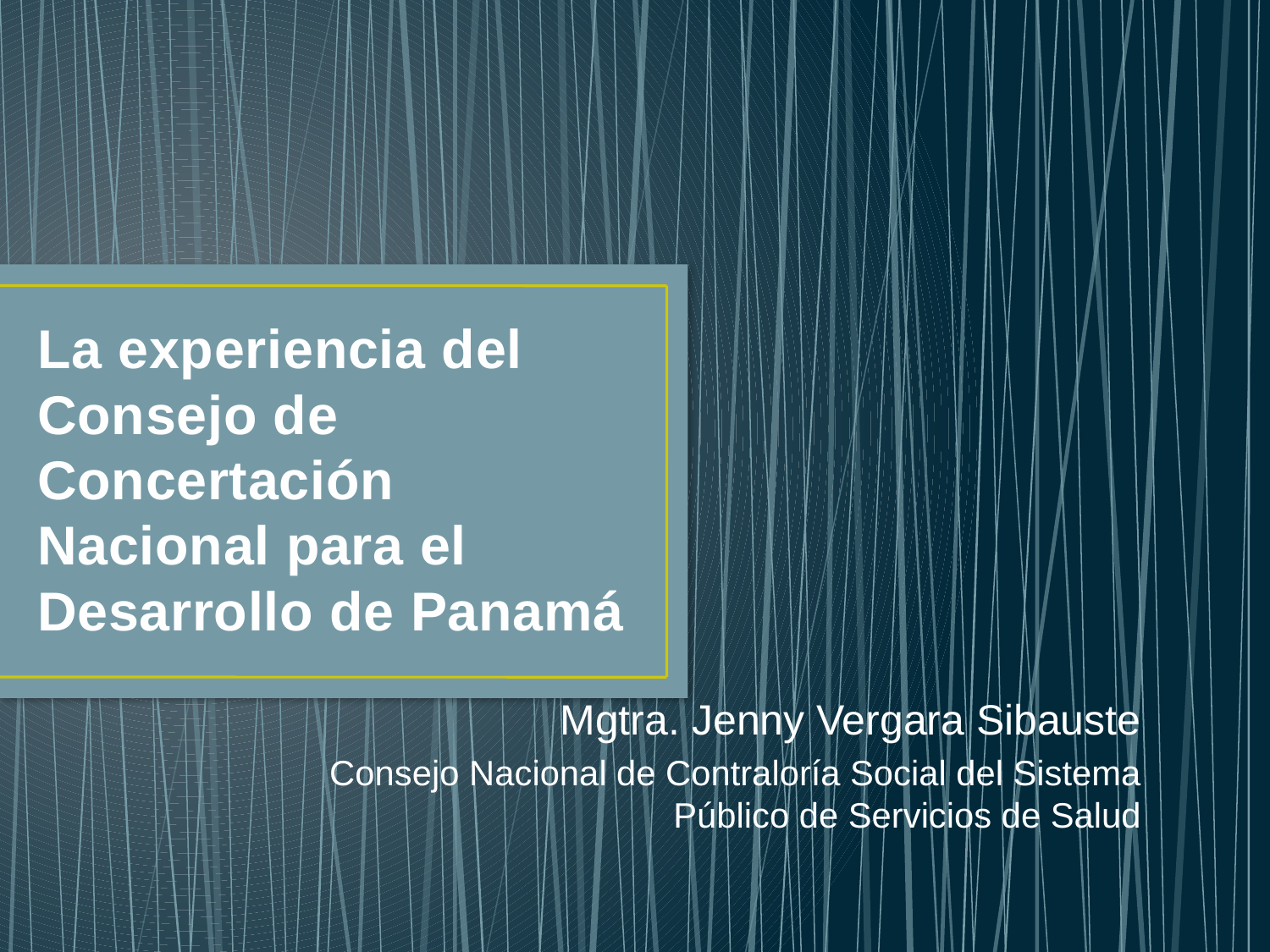

# La experiencia del Consejo de Concertación Nacional para el Desarrollo de Panamá
Mgtra. Jenny Vergara Sibauste
Consejo Nacional de Contraloría Social del Sistema Público de Servicios de Salud